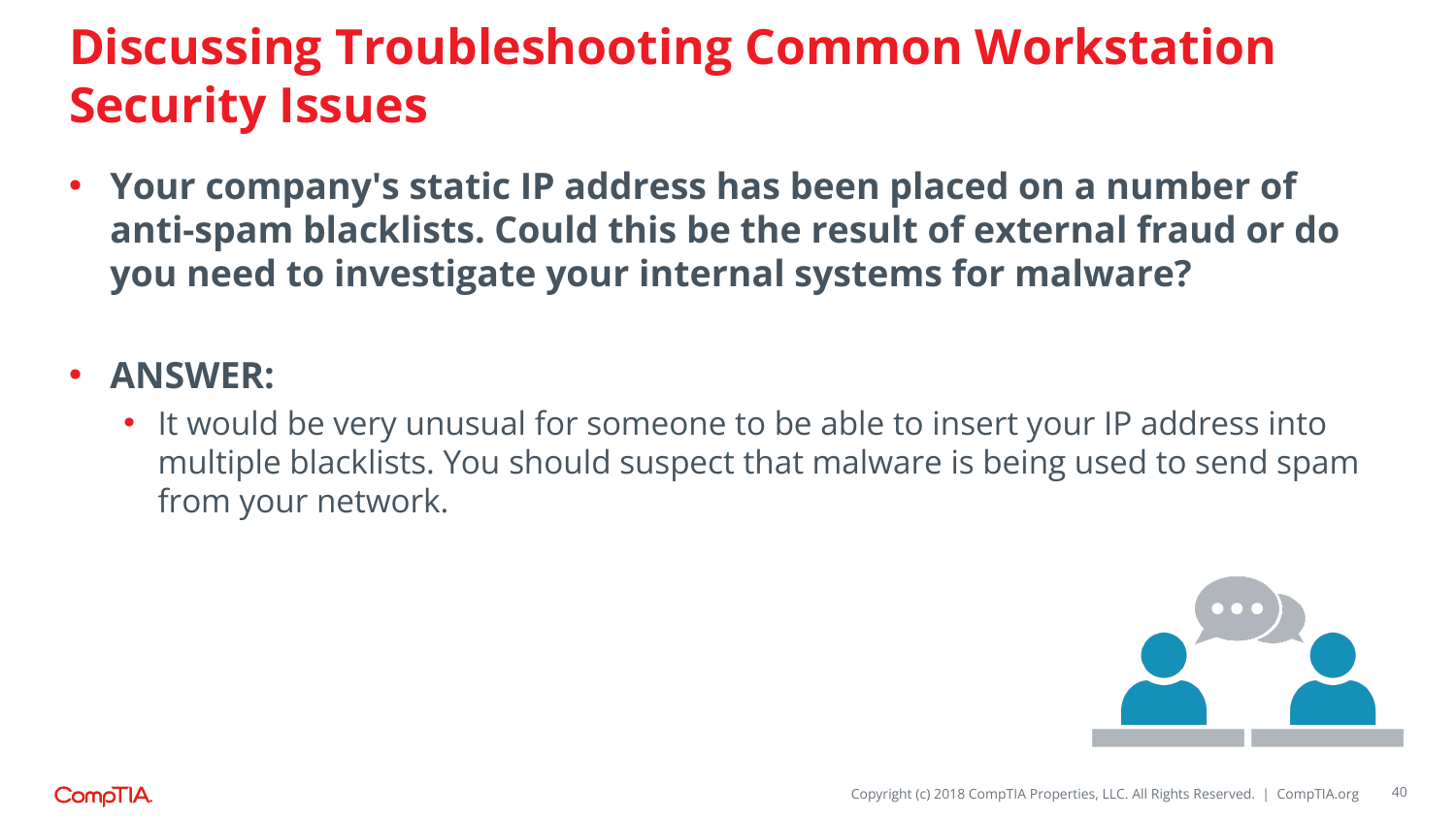

# Discussing Troubleshooting Common Workstation Security Issues
Your company's static IP address has been placed on a number of anti-spam blacklists. Could this be the result of external fraud or do you need to investigate your internal systems for malware?

ANSWER:
It would be very unusual for someone to be able to insert your IP address into multiple blacklists. You should suspect that malware is being used to send spam from your network.
40